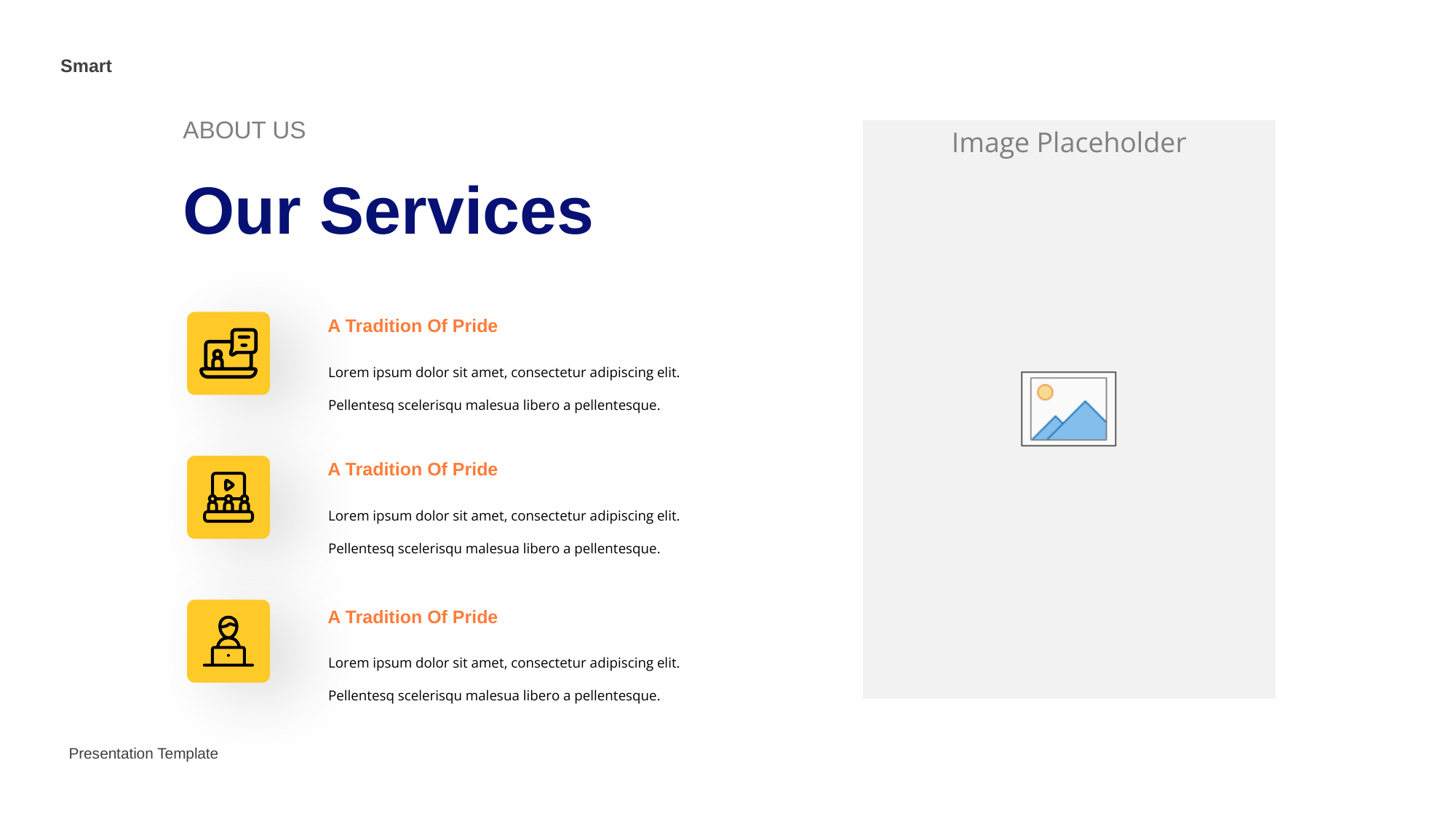

Smart
ABOUT US

Our Services
A Tradition Of Pride

Lorem ipsum dolor sit amet, consectetur adipiscing elit. Pellentesq scelerisqu malesua libero a pellentesque.
A Tradition Of Pride

Lorem ipsum dolor sit amet, consectetur adipiscing elit. Pellentesq scelerisqu malesua libero a pellentesque.
A Tradition Of Pride

Lorem ipsum dolor sit amet, consectetur adipiscing elit. Pellentesq scelerisqu malesua libero a pellentesque.
Presentation Template